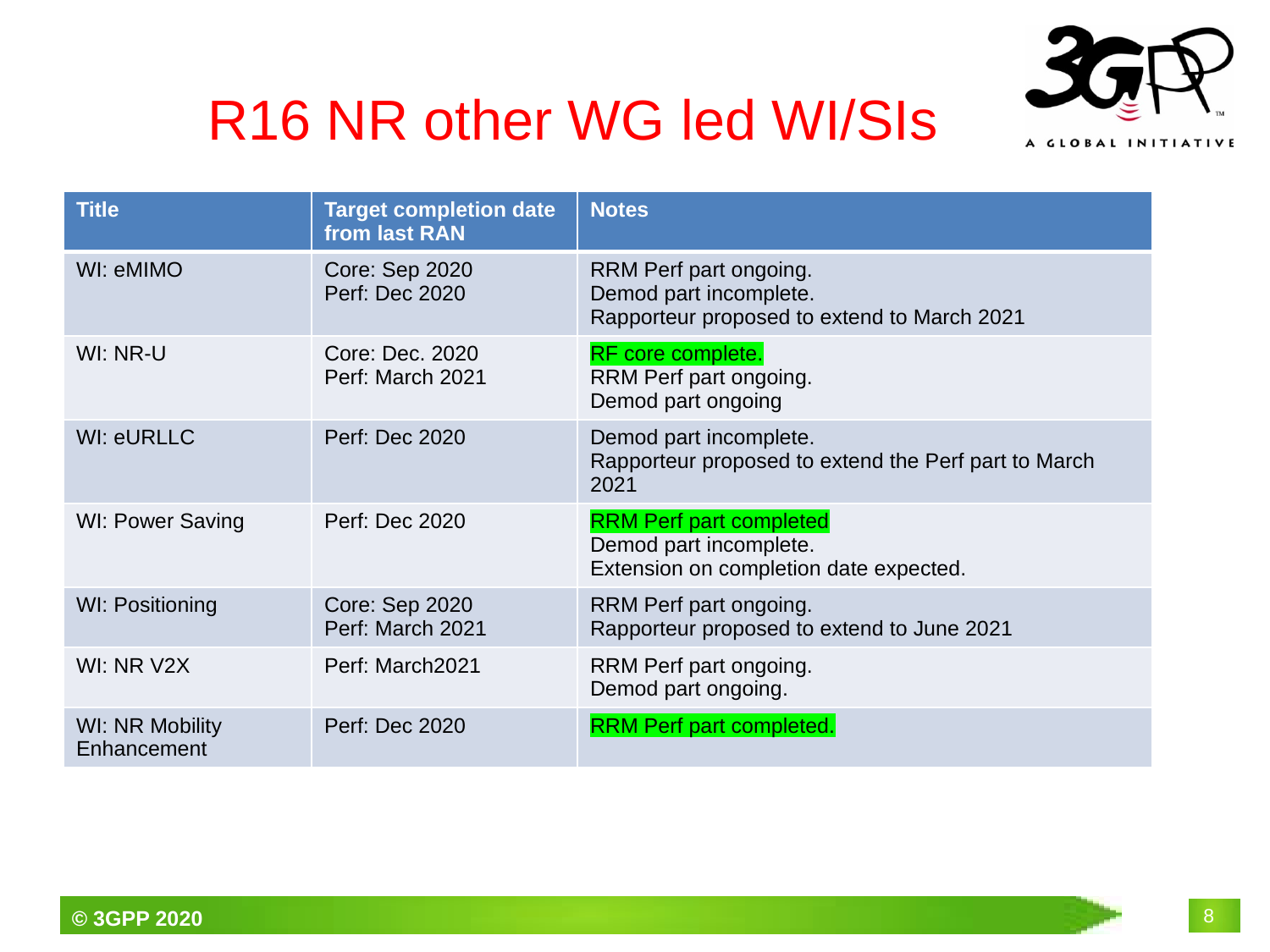

# R16 NR other WG led WI/SIs
| Title | Target completion date from last RAN | Notes |
| --- | --- | --- |
| WI: eMIMO | Core: Sep 2020 Perf: Dec 2020 | RRM Perf part ongoing. Demod part incomplete. Rapporteur proposed to extend to March 2021 |
| WI: NR-U | Core: Dec. 2020 Perf: March 2021 | RF core complete. RRM Perf part ongoing. Demod part ongoing |
| WI: eURLLC | Perf: Dec 2020 | Demod part incomplete. Rapporteur proposed to extend the Perf part to March 2021 |
| WI: Power Saving | Perf: Dec 2020 | RRM Perf part completed Demod part incomplete. Extension on completion date expected. |
| WI: Positioning | Core: Sep 2020 Perf: March 2021 | RRM Perf part ongoing. Rapporteur proposed to extend to June 2021 |
| WI: NR V2X | Perf: March2021 | RRM Perf part ongoing. Demod part ongoing. |
| WI: NR Mobility Enhancement | Perf: Dec 2020 | RRM Perf part completed. |
8